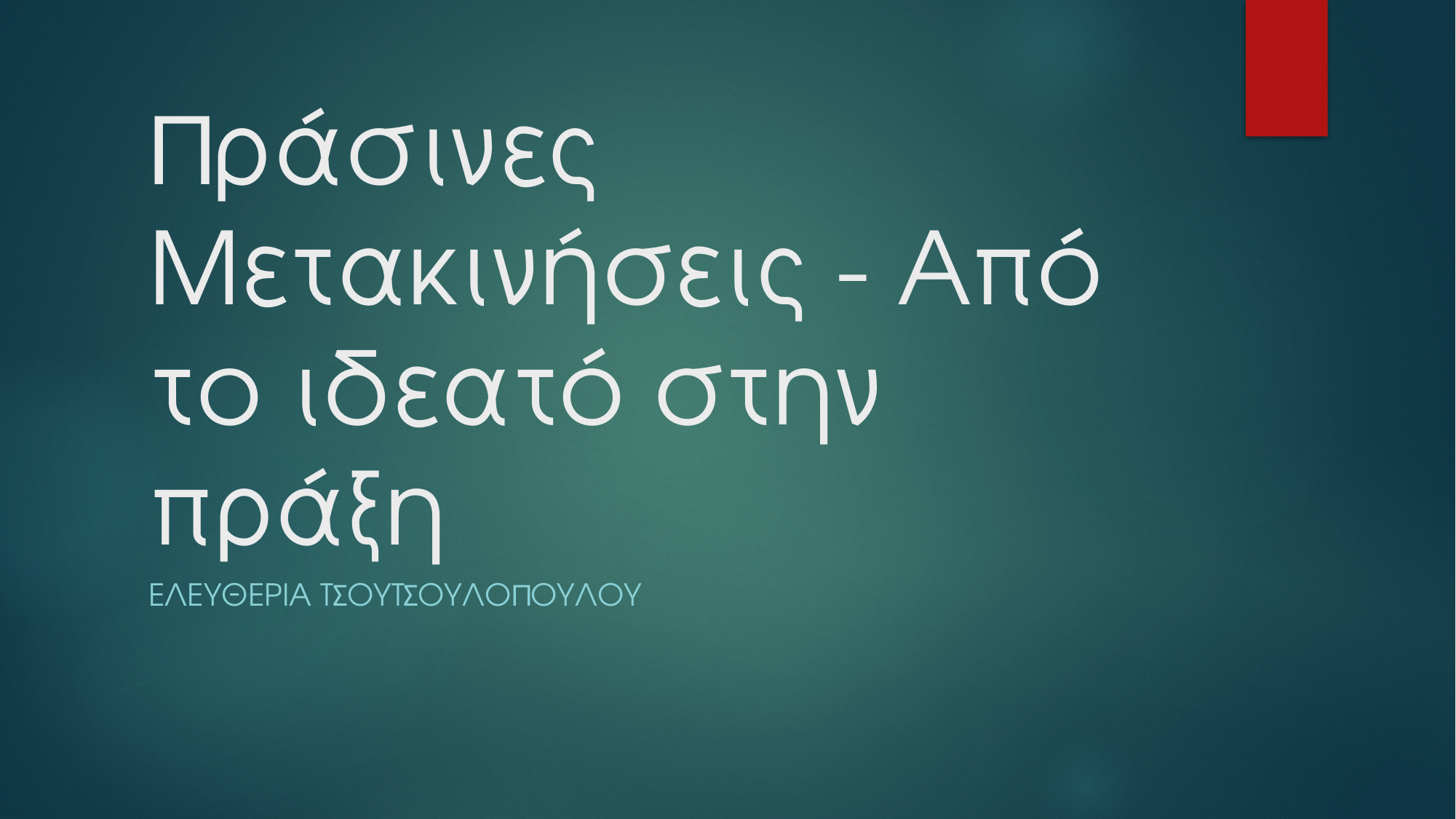

# Πράσινες Μετακινήσεις - Από το ιδεατό στην πράξη
Ελευθερια τσουτσουλοπουλου